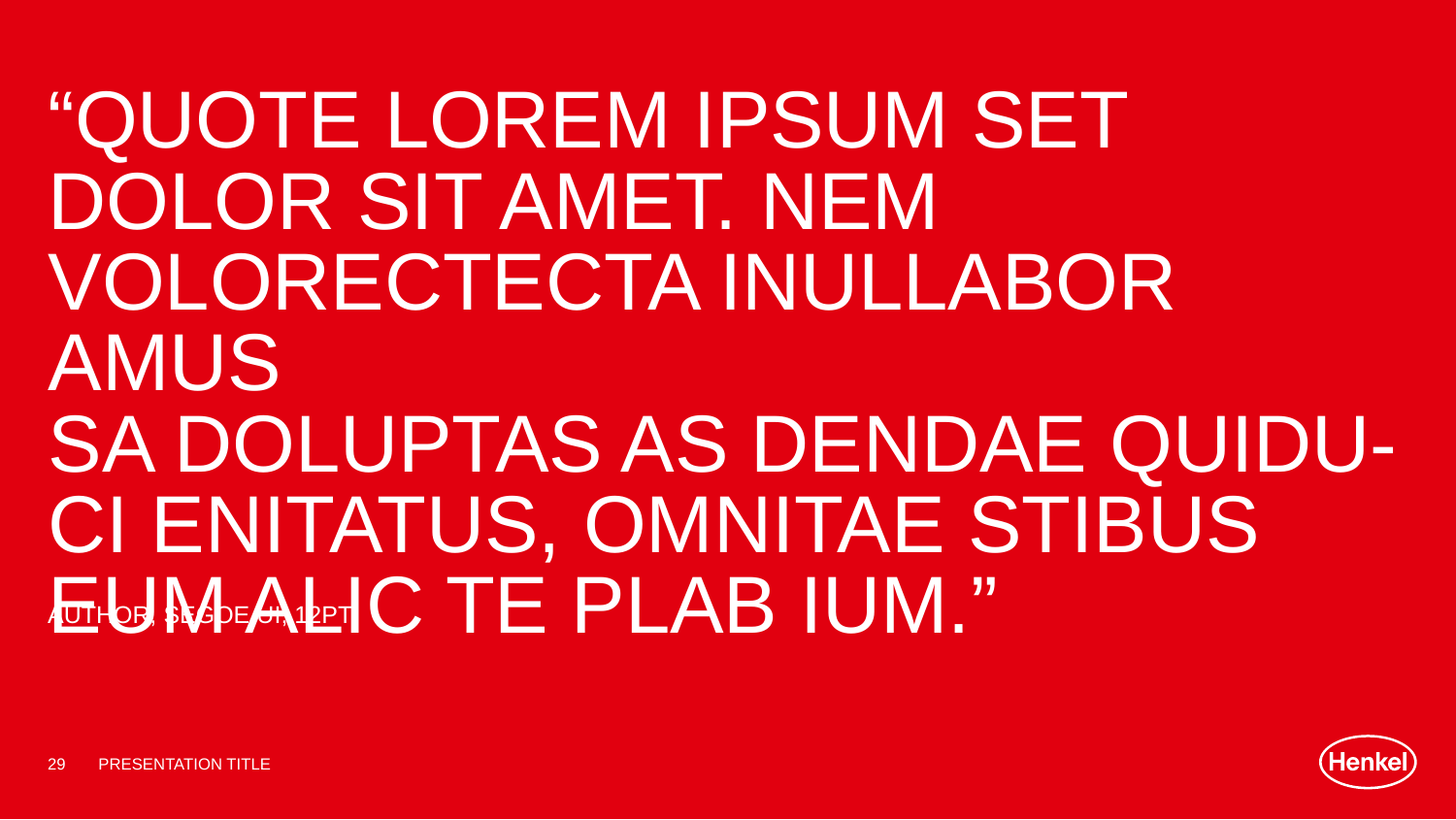

# “Quote LOREM IPSUM SET DOLOR SIT AMET. NEM VOLORECTECTA INULLABOR AMUS SA DOLUPTAS AS DENDAE QUIDU- CI ENITATUS, OMNITAE STIBUS EUM ALIC TE PLAB IUM.”
Author, Segoe UI, 12pt
29
Presentation title